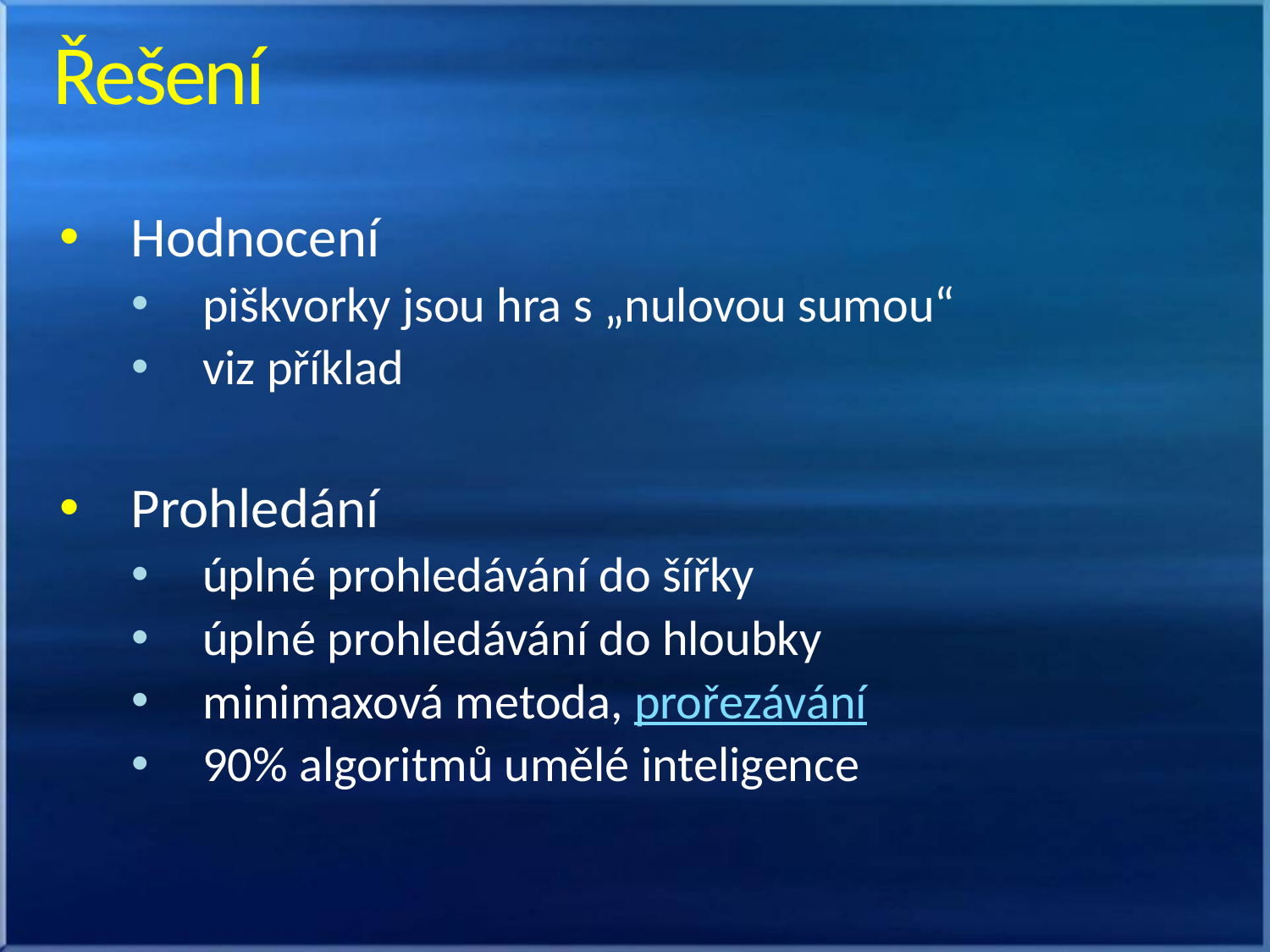

# Řešení
Hodnocení
piškvorky jsou hra s „nulovou sumou“
viz příklad

Prohledání
úplné prohledávání do šířky
úplné prohledávání do hloubky
minimaxová metoda, prořezávání
90% algoritmů umělé inteligence